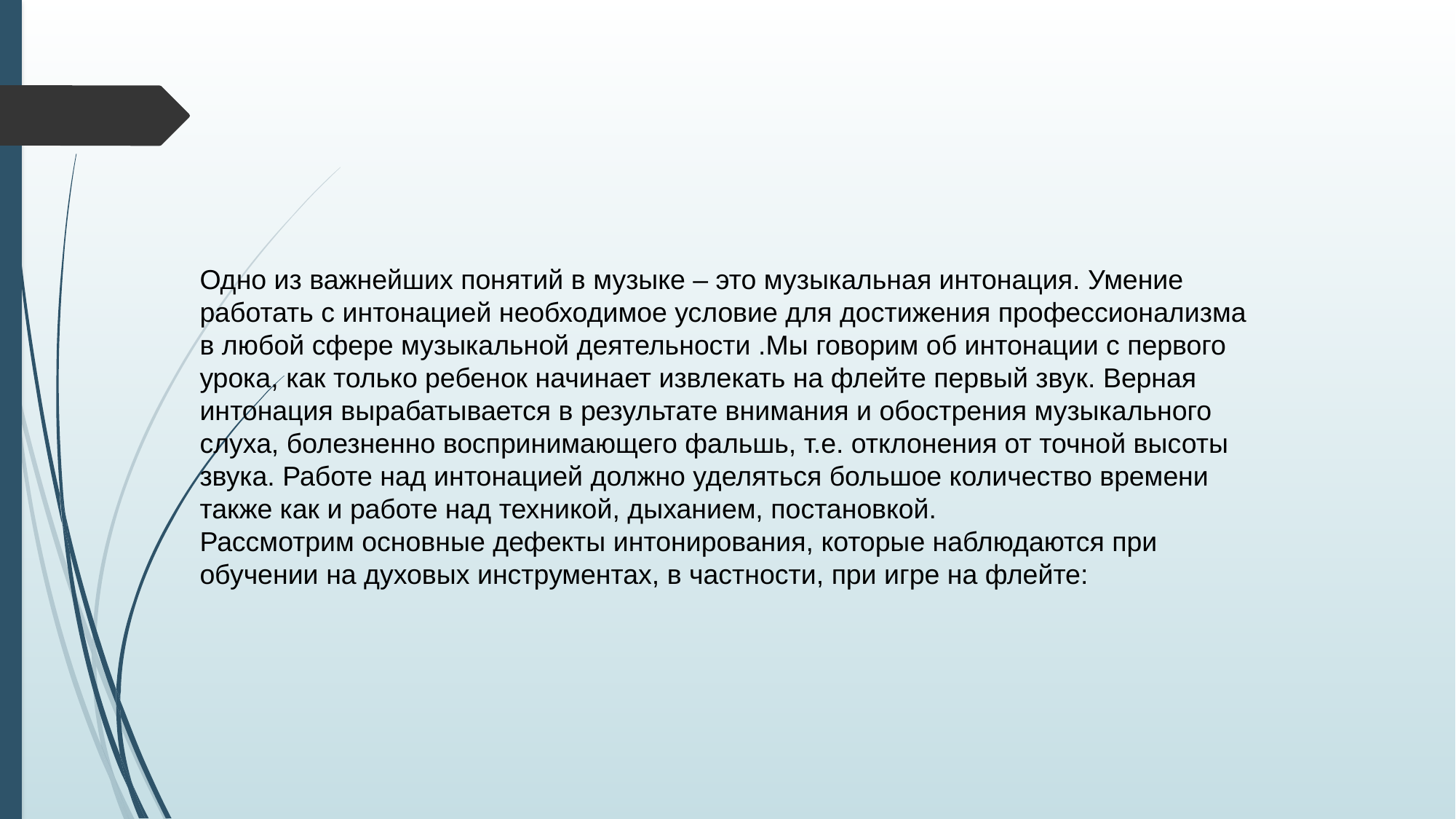

Одно из важнейших понятий в музыке – это музыкальная интонация. Умение работать с интонацией необходимое условие для достижения профессионализма в любой сфере музыкальной деятельности .Мы говорим об интонации с первого урока, как только ребенок начинает извлекать на флейте первый звук. Верная интонация вырабатывается в результате внимания и обострения музыкального слуха, болезненно воспринимающего фальшь, т.е. отклонения от точной высоты звука. Работе над интонацией должно уделяться большое количество времени также как и работе над техникой, дыханием, постановкой.
Рассмотрим основные дефекты интонирования, которые наблюдаются при обучении на духовых инструментах, в частности, при игре на флейте: